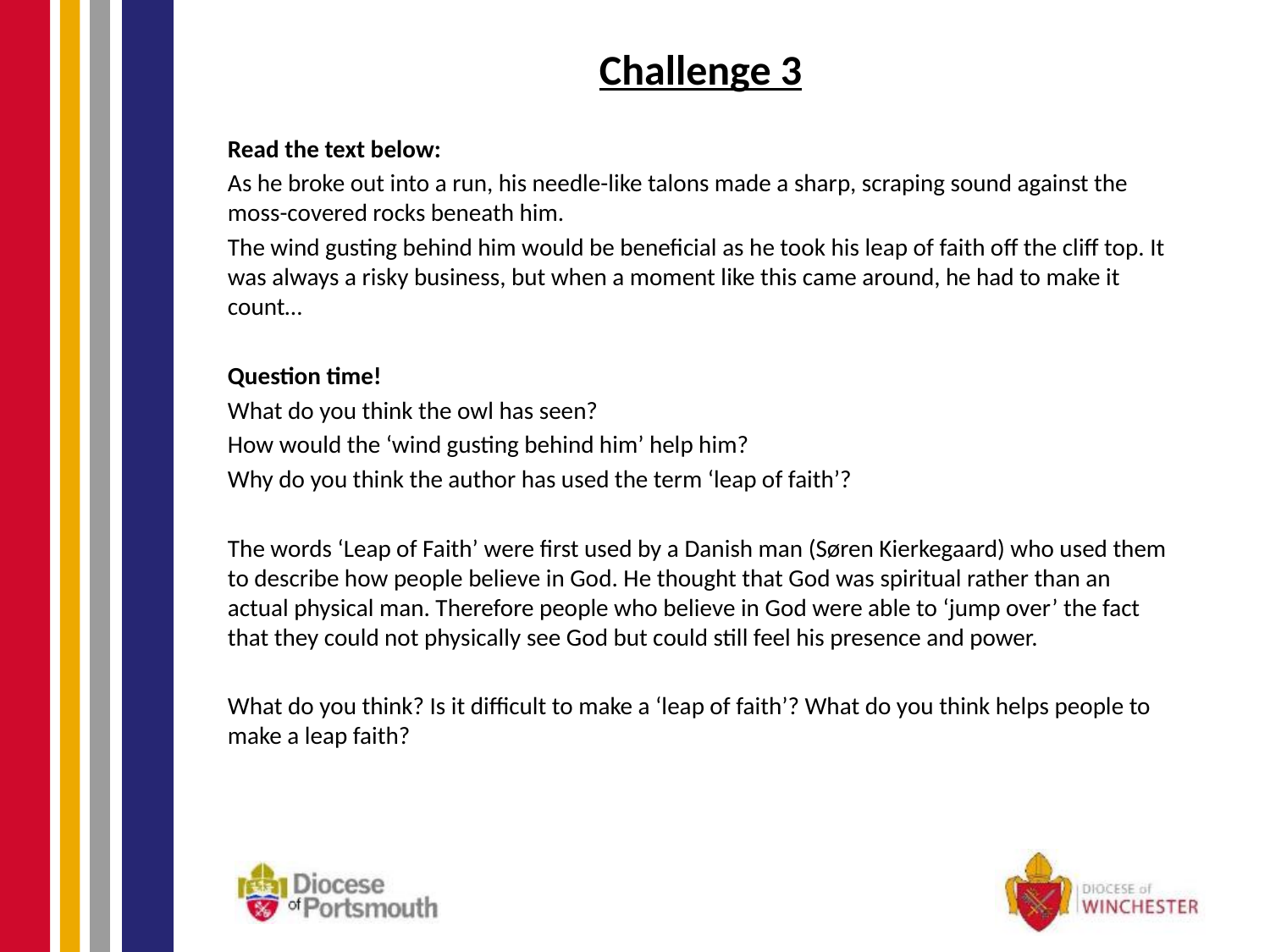

Challenge 3

Read the text below:
As he broke out into a run, his needle-like talons made a sharp, scraping sound against the moss-covered rocks beneath him.
The wind gusting behind him would be beneficial as he took his leap of faith off the cliff top. It was always a risky business, but when a moment like this came around, he had to make it count…

Question time!
What do you think the owl has seen?
How would the ‘wind gusting behind him’ help him?
Why do you think the author has used the term ‘leap of faith’?

The words ‘Leap of Faith’ were first used by a Danish man (Søren Kierkegaard) who used them to describe how people believe in God. He thought that God was spiritual rather than an actual physical man. Therefore people who believe in God were able to ‘jump over’ the fact that they could not physically see God but could still feel his presence and power.

What do you think? Is it difficult to make a ‘leap of faith’? What do you think helps people to make a leap faith?